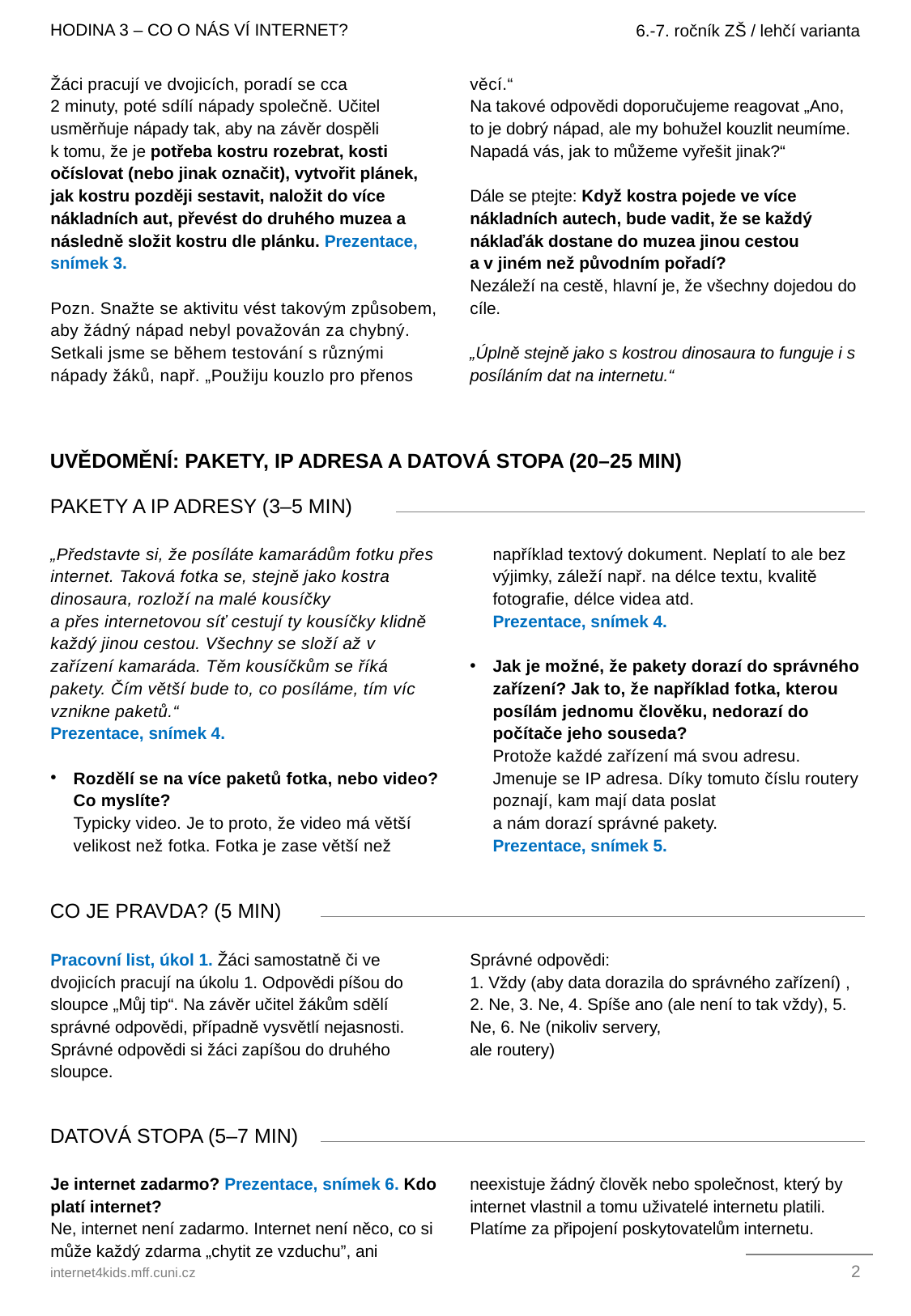

HODINA 3 – CO O NÁS VÍ INTERNET?
6.-7. ročník ZŠ / lehčí varianta
Žáci pracují ve dvojicích, poradí se cca
2 minuty, poté sdílí nápady společně. Učitel
usměrňuje nápady tak, aby na závěr dospěli
k tomu, že je potřeba kostru rozebrat, kosti očíslovat (nebo jinak označit), vytvořit plánek, jak kostru později sestavit, naložit do více nákladních aut, převést do druhého muzea a následně složit kostru dle plánku. Prezentace, snímek 3.

Pozn. Snažte se aktivitu vést takovým způsobem, aby žádný nápad nebyl považován za chybný. Setkali jsme se během testování s různými nápady žáků, např. „Použiju kouzlo pro přenos věcí.“
Na takové odpovědi doporučujeme reagovat „Ano, to je dobrý nápad, ale my bohužel kouzlit neumíme. Napadá vás, jak to můžeme vyřešit jinak?“

Dále se ptejte: Když kostra pojede ve více nákladních autech, bude vadit, že se každý náklaďák dostane do muzea jinou cestou
a v jiném než původním pořadí?
Nezáleží na cestě, hlavní je, že všechny dojedou do cíle.

„Úplně stejně jako s kostrou dinosaura to funguje i s posíláním dat na internetu.“
Uvědomění: Pakety, IP adresa a datová stopa (20–25 min)
Pakety a IP adresy (3–5 min)
„Představte si, že posíláte kamarádům fotku přes internet. Taková fotka se, stejně jako kostra dinosaura, rozloží na malé kousíčky
a přes internetovou síť cestují ty kousíčky klidně každý jinou cestou. Všechny se složí až v zařízení kamaráda. Těm kousíčkům se říká pakety. Čím větší bude to, co posíláme, tím víc vznikne paketů.“
Prezentace, snímek 4.

Rozdělí se na více paketů fotka, nebo video? Co myslíte?
Typicky video. Je to proto, že video má větší velikost než fotka. Fotka je zase větší než například textový dokument. Neplatí to ale bez výjimky, záleží např. na délce textu, kvalitě fotografie, délce videa atd.
Prezentace, snímek 4.

Jak je možné, že pakety dorazí do správného zařízení? Jak to, že například fotka, kterou posílám jednomu člověku, nedorazí do počítače jeho souseda?
Protože každé zařízení má svou adresu. Jmenuje se IP adresa. Díky tomuto číslu routery poznají, kam mají data poslat
a nám dorazí správné pakety.
Prezentace, snímek 5.
Co je pravda? (5 min)
Pracovní list, úkol 1. Žáci samostatně či ve dvojicích pracují na úkolu 1. Odpovědi píšou do sloupce „Můj tip“. Na závěr učitel žákům sdělí správné odpovědi, případně vysvětlí nejasnosti. Správné odpovědi si žáci zapíšou do druhého sloupce.
Správné odpovědi:
1. Vždy (aby data dorazila do správného zařízení) , 2. Ne, 3. Ne, 4. Spíše ano (ale není to tak vždy), 5. Ne, 6. Ne (nikoliv servery,
ale routery)
Datová stopa (5–7 min)
Je internet zadarmo? Prezentace, snímek 6. Kdo platí internet?
Ne, internet není zadarmo. Internet není něco, co si může každý zdarma „chytit ze vzduchu”, ani neexistuje žádný člověk nebo společnost, který by internet vlastnil a tomu uživatelé internetu platili.  Platíme za připojení poskytovatelům internetu.
2
internet4kids.mff.cuni.cz